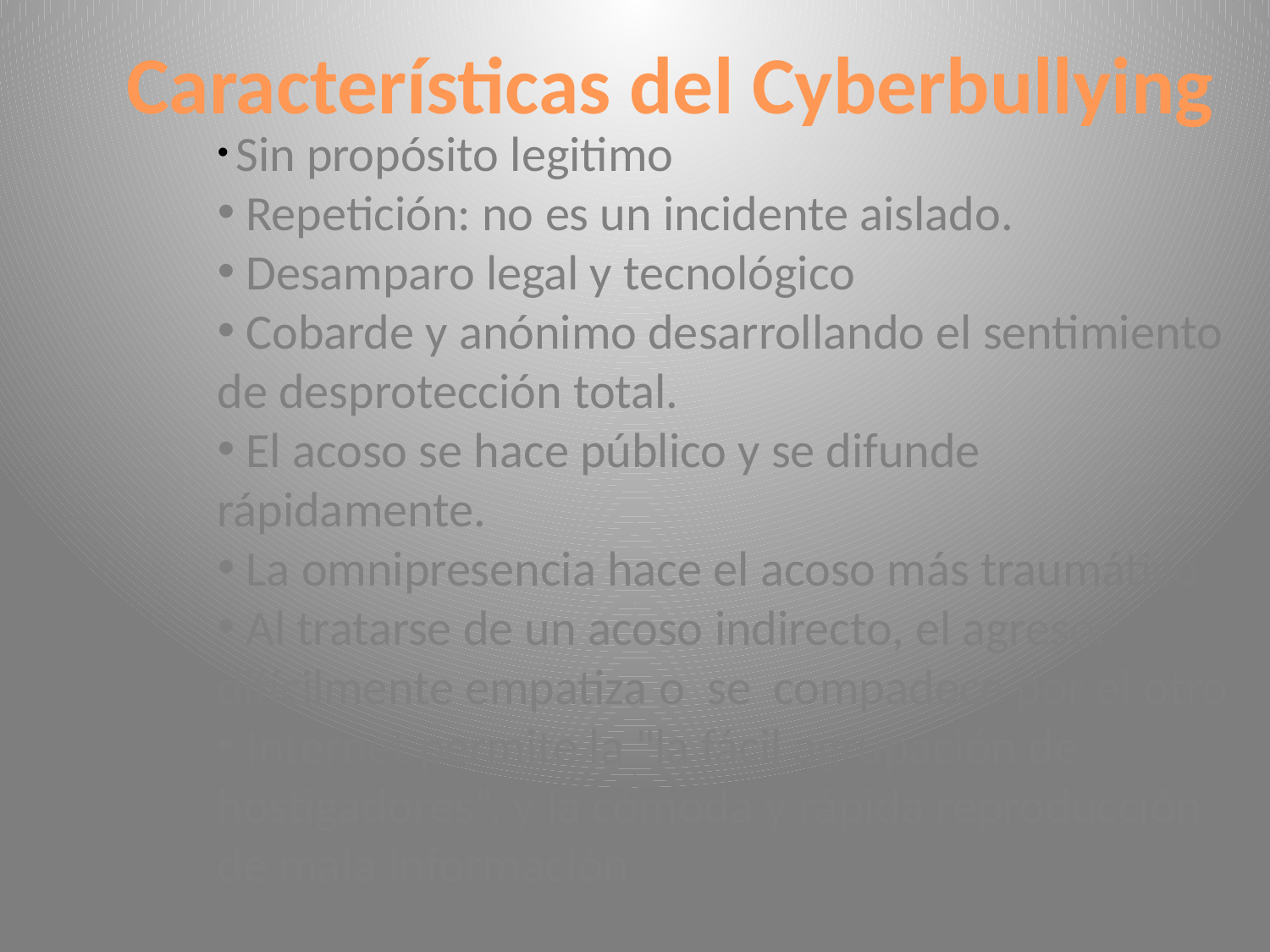

Características del Cyberbullying
 Sin propósito legitimo
 Repetición: no es un incidente aislado.
 Desamparo legal y tecnológico
 Cobarde y anónimo desarrollando el sentimiento de desprotección total.
 El acoso se hace público y se difunde rápidamente.
 La omnipresencia hace el acoso más traumático
 Al tratarse de un acoso indirecto, el agresor difícilmente empatiza o  se  compadece por el otro
 Internet permite la "la fácil agrupación de hostigadores”, y la cómoda y rápida reproducción de mala información